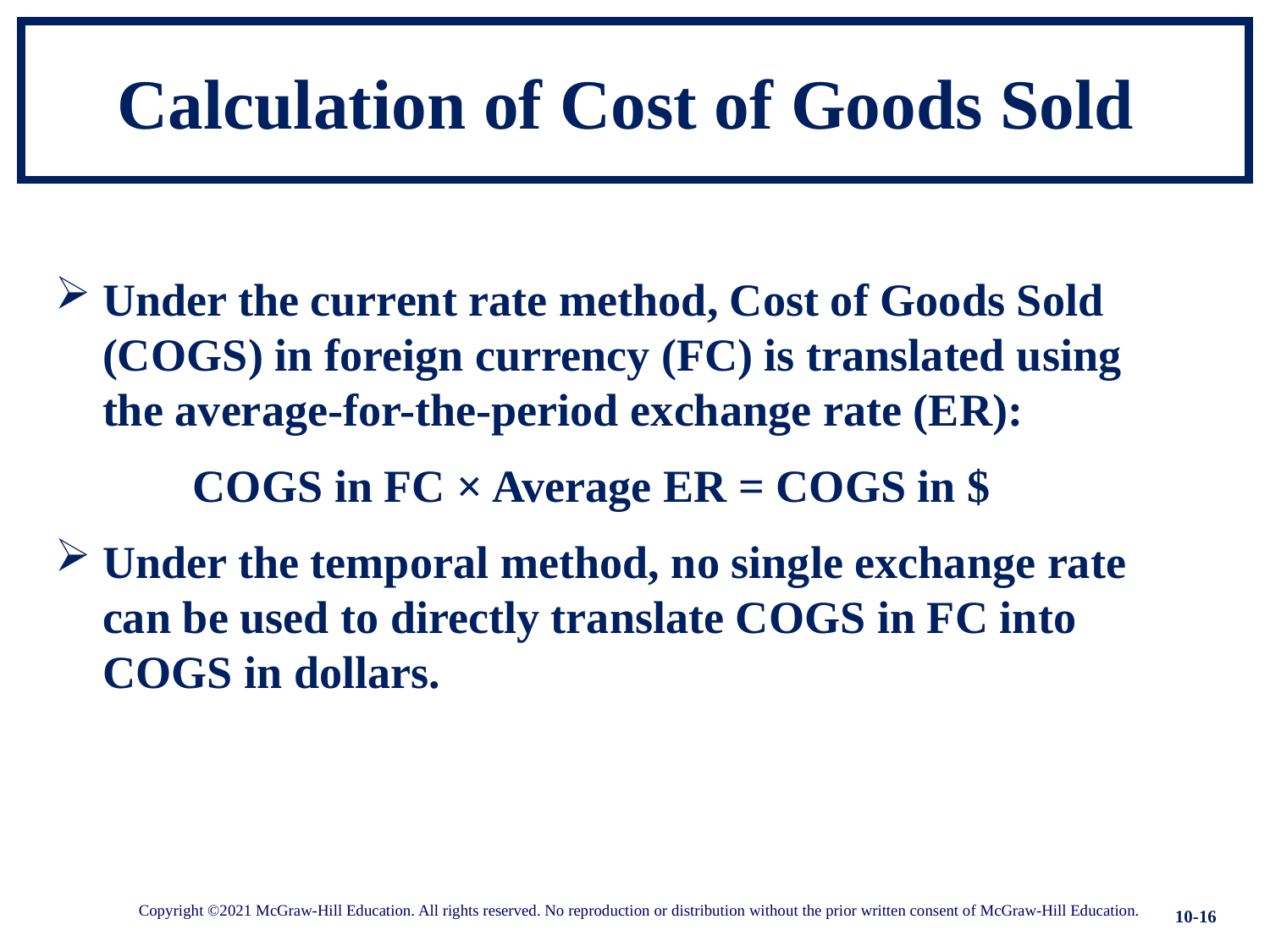

# Calculation of Cost of Goods Sold
Under the current rate method, Cost of Goods Sold (COGS) in foreign currency (FC) is translated using the average-for-the-period exchange rate (ER):
COGS in FC × Average ER = COGS in $
Under the temporal method, no single exchange rate can be used to directly translate COGS in FC into COGS in dollars.
10-16
Copyright ©2021 McGraw-Hill Education. All rights reserved. No reproduction or distribution without the prior written consent of McGraw-Hill Education.